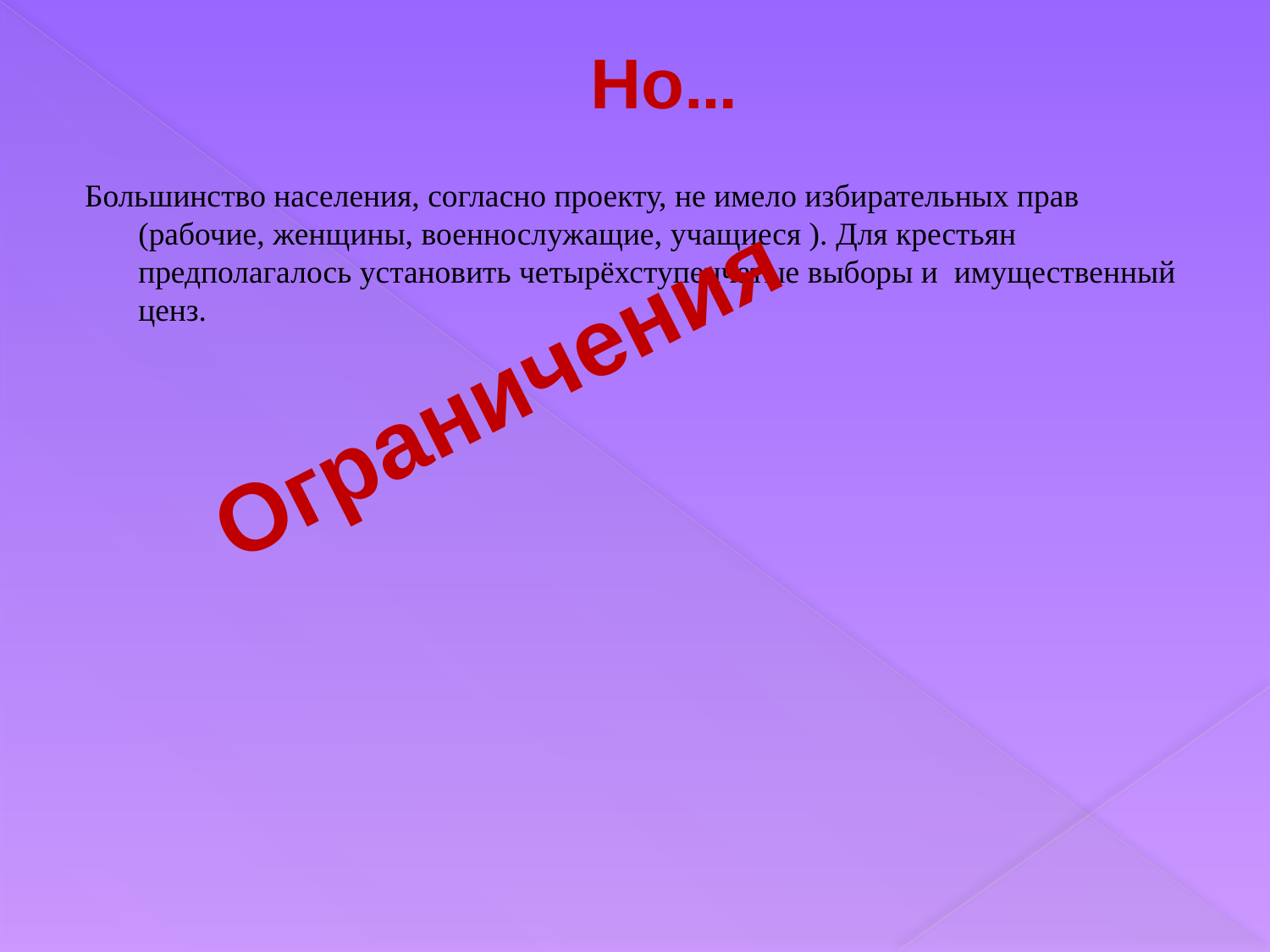

# Но…
Большинство населения, согласно проекту, не имело избирательных прав (рабочие, женщины, военнослужащие, учащиеся ). Для крестьян предполагалось установить четырёхступенчатые выборы и  имущественный ценз.
Ограничения